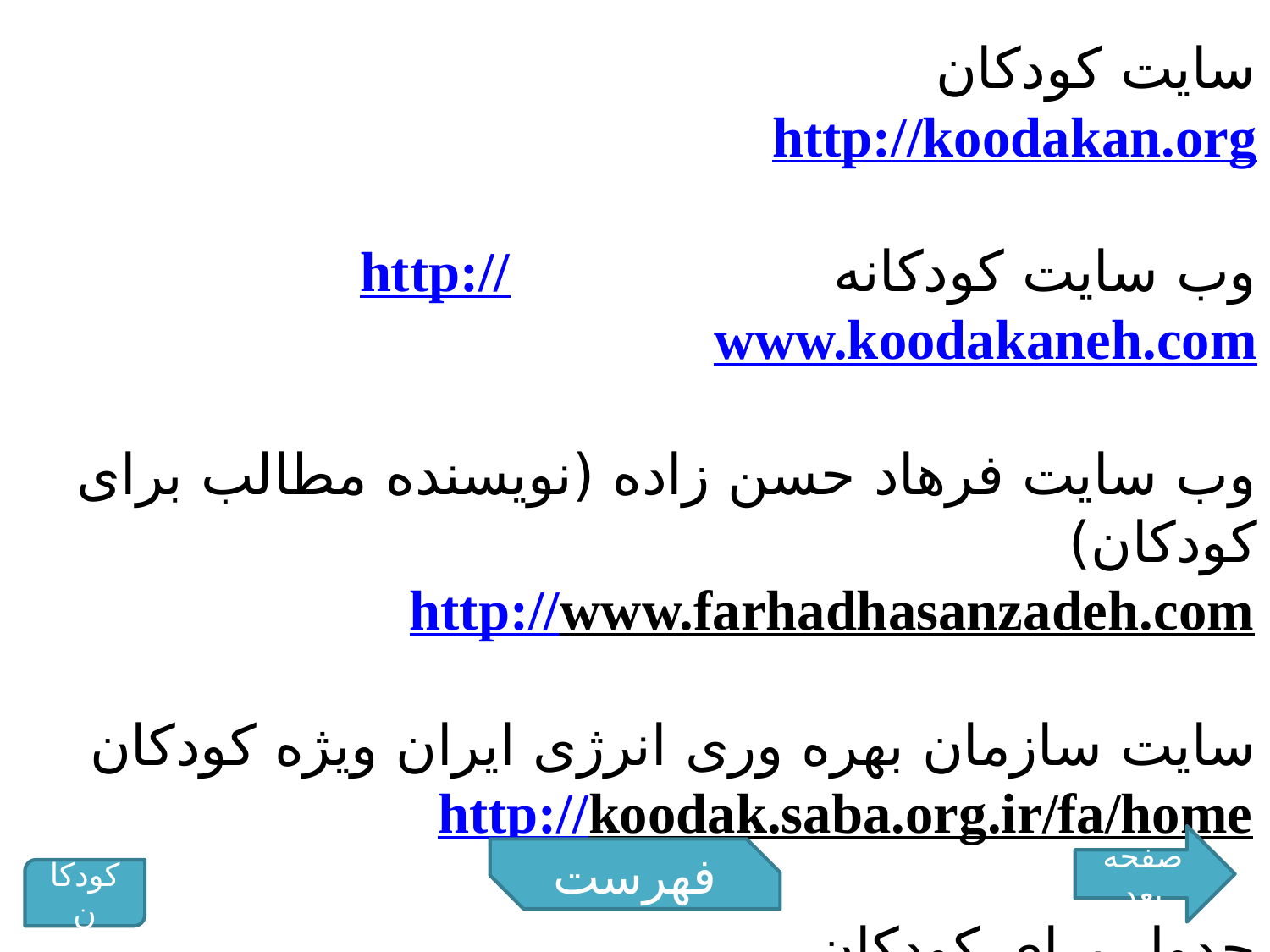

سایت کودکان                                            http://koodakan.org

وب سایت کودکانه                  http://www.koodakaneh.com

وب سایت فرهاد حسن زاده (نویسنده مطالب برای کودکان)
http://www.farhadhasanzadeh.com
سایت سازمان بهره وری انرژی ایران ویژه کودکان
http://koodak.saba.org.ir/fa/home
جدول برای کودکان                          http://jadval.net/?p=42
صفحه بعد
فهرست
کودکان